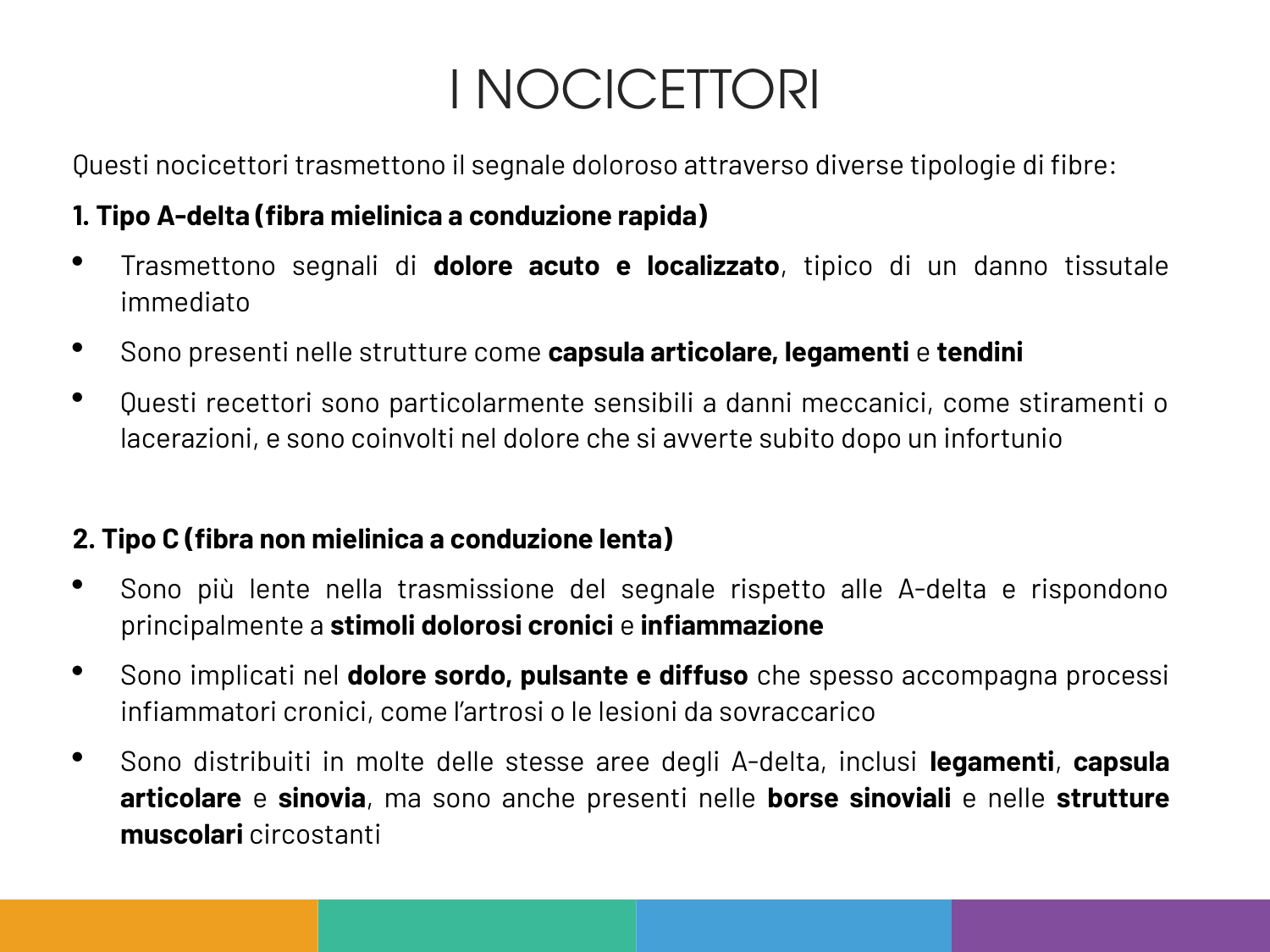

# I NOCICETTORI
Questi nocicettori trasmettono il segnale doloroso attraverso diverse tipologie di fibre:
1. Tipo A-delta (fibra mielinica a conduzione rapida)
Trasmettono segnali di dolore acuto e localizzato, tipico di un danno tissutale immediato
Sono presenti nelle strutture come capsula articolare, legamenti e tendini
Questi recettori sono particolarmente sensibili a danni meccanici, come stiramenti o lacerazioni, e sono coinvolti nel dolore che si avverte subito dopo un infortunio

2. Tipo C (fibra non mielinica a conduzione lenta)
Sono più lente nella trasmissione del segnale rispetto alle A-delta e rispondono principalmente a stimoli dolorosi cronici e infiammazione
Sono implicati nel dolore sordo, pulsante e diffuso che spesso accompagna processi infiammatori cronici, come l’artrosi o le lesioni da sovraccarico
Sono distribuiti in molte delle stesse aree degli A-delta, inclusi legamenti, capsula articolare e sinovia, ma sono anche presenti nelle borse sinoviali e nelle strutture muscolari circostanti